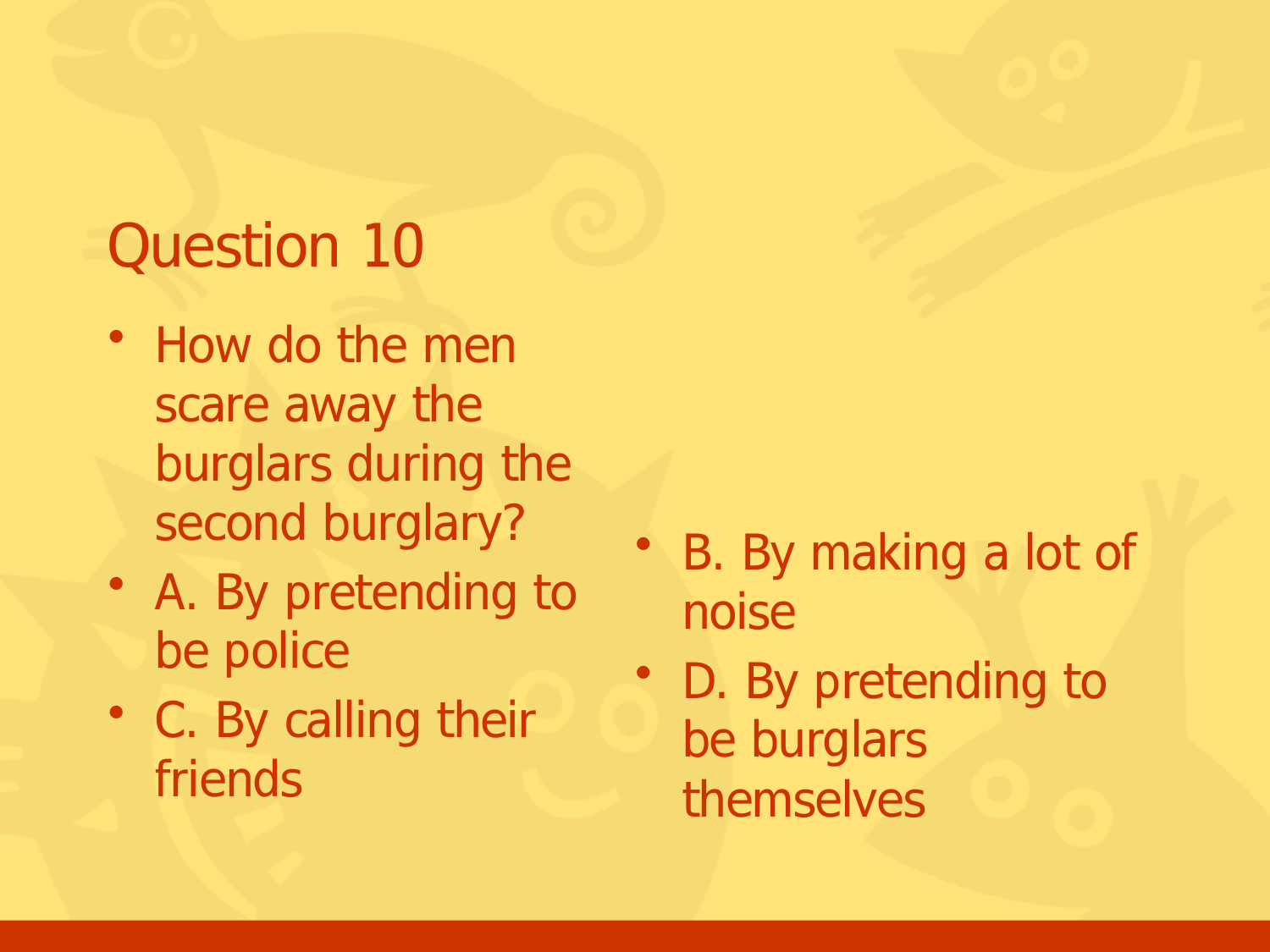

# Question 10
How do the men scare away the burglars during the second burglary?
A. By pretending to be police
C. By calling their friends

B. By making a lot of noise
D. By pretending to be burglars themselves